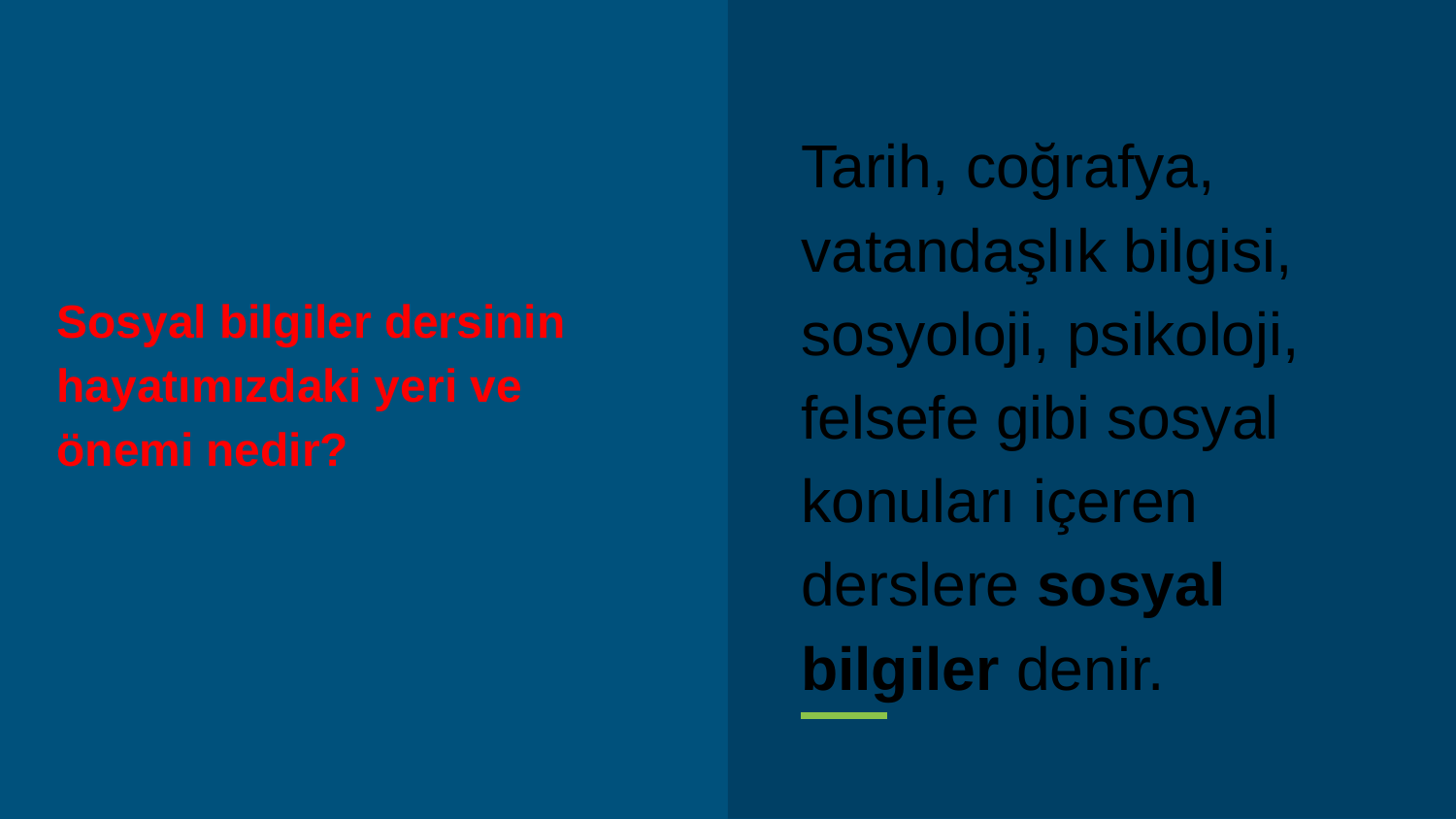

# Sosyal bilgiler dersinin hayatımızdaki yeri ve önemi nedir?
Tarih, coğrafya, vatandaşlık bilgisi, sosyoloji, psikoloji, felsefe gibi sosyal konuları içeren derslere sosyal bilgiler denir.